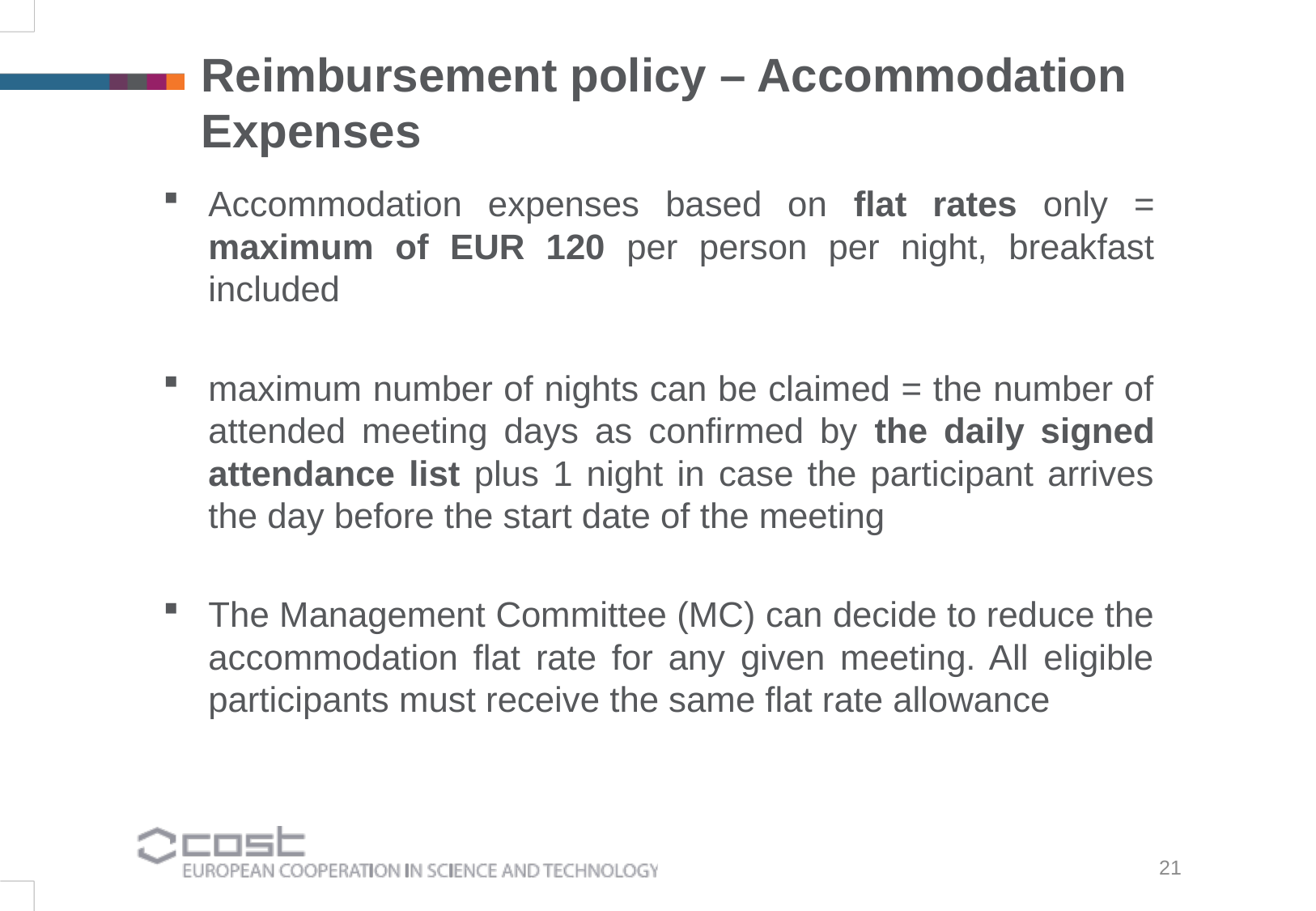

Reimbursement policy – Accommodation Expenses
Accommodation expenses based on flat rates only = maximum of EUR 120 per person per night, breakfast included

maximum number of nights can be claimed = the number of attended meeting days as confirmed by the daily signed attendance list plus 1 night in case the participant arrives the day before the start date of the meeting

The Management Committee (MC) can decide to reduce the accommodation flat rate for any given meeting. All eligible participants must receive the same flat rate allowance

21